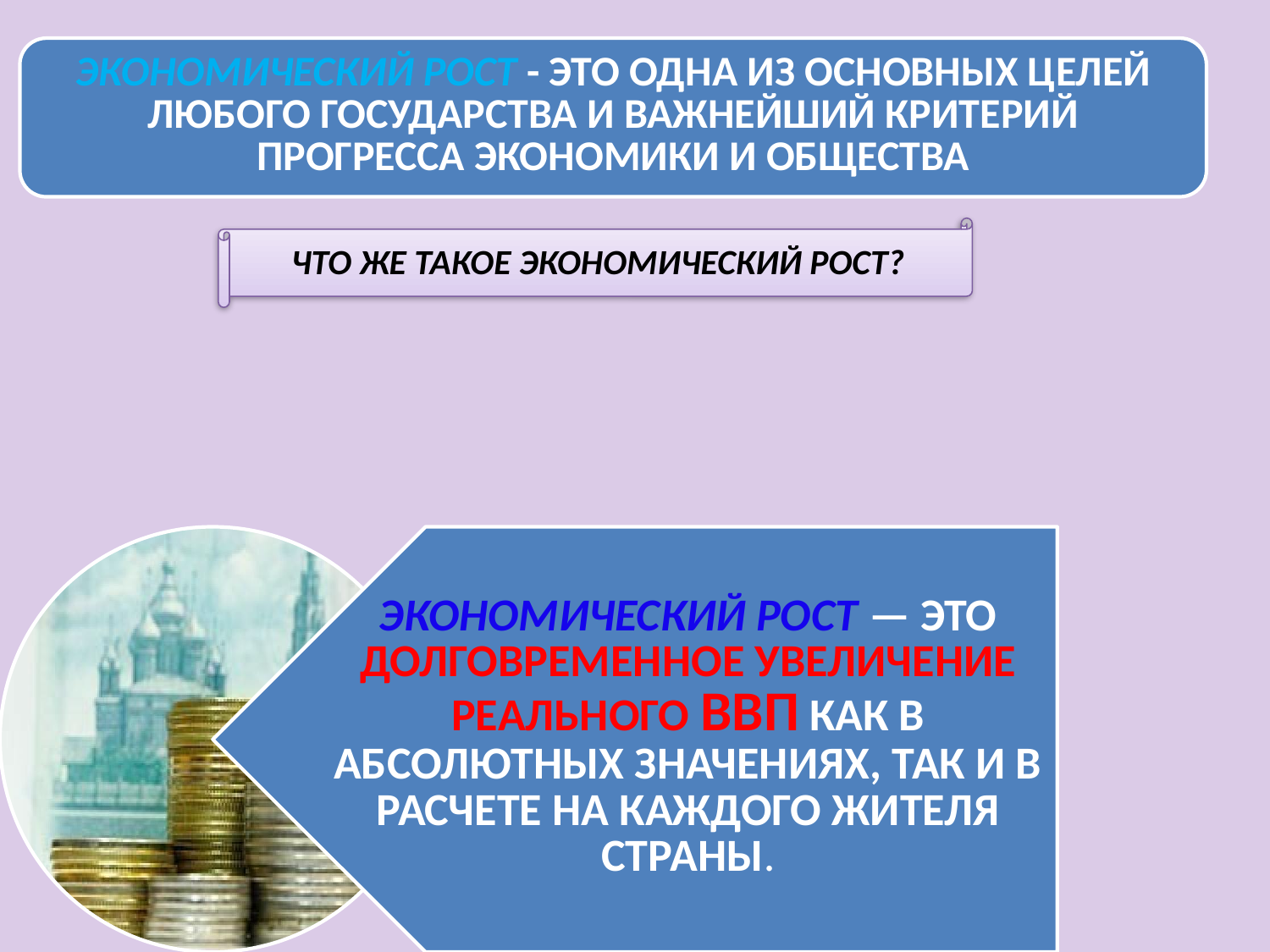

ЭКОНОМИЧЕСКИЙ РОСТ - ЭТО ОДНА ИЗ ОСНОВНЫХ ЦЕЛЕЙ ЛЮБОГО ГОСУДАРСТВА И ВАЖНЕЙШИЙ КРИТЕРИЙ ПРОГРЕССА ЭКОНОМИКИ И ОБЩЕСТВА

ЧТО ЖЕ ТАКОЕ ЭКОНОМИЧЕСКИЙ РОСТ?

ЭКОНОМИЧЕСКИЙ РОСТ — ЭТО ДОЛГОВРЕМЕННОЕ УВЕЛИЧЕНИЕ РЕАЛЬНОГО ВВП КАК В АБСОЛЮТНЫХ ЗНАЧЕНИЯХ, ТАК И В РАСЧЕТЕ НА КАЖДОГО ЖИТЕЛЯ СТРАНЫ.